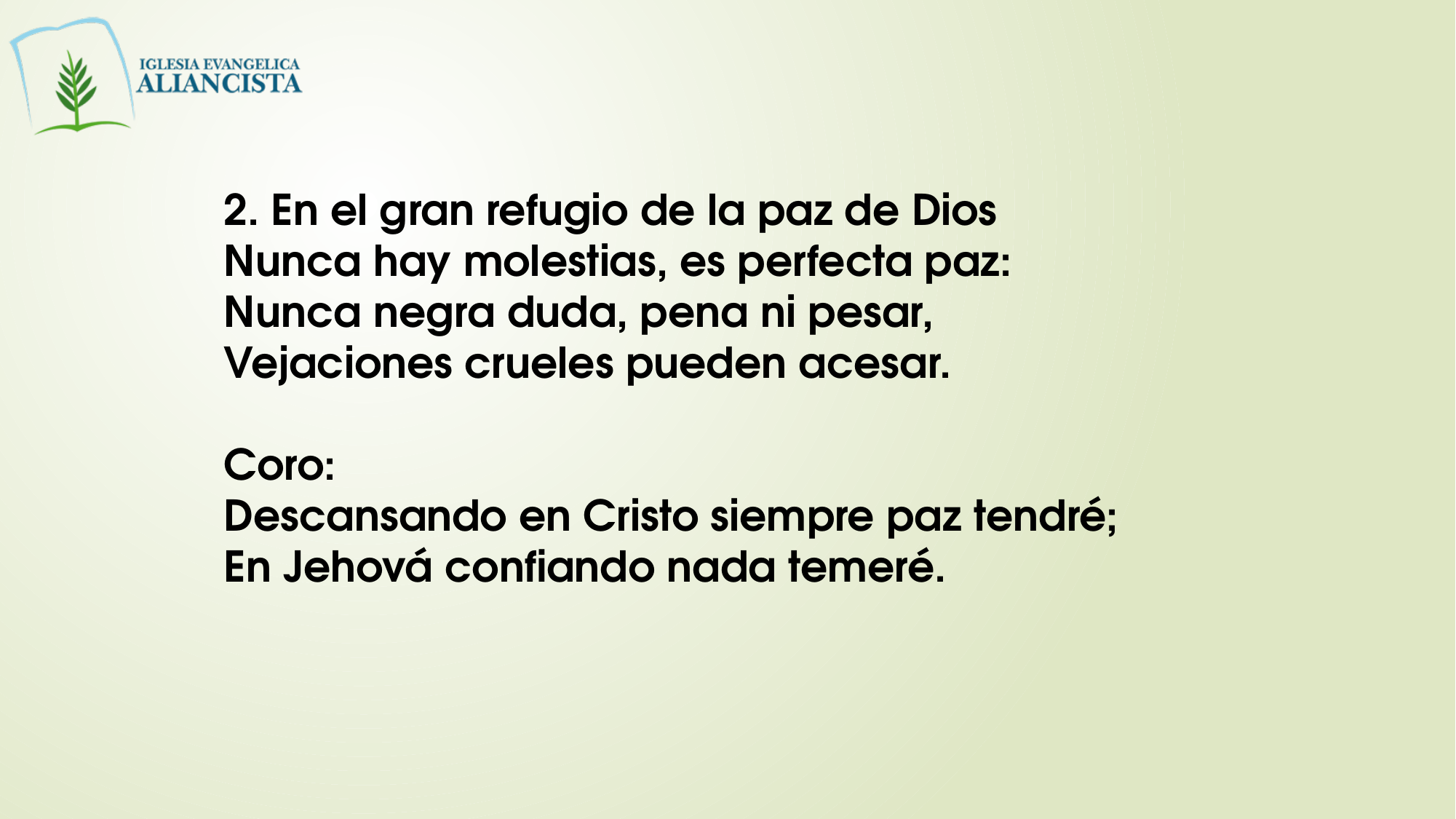

2. En el gran refugio de la paz de Dios
Nunca hay molestias, es perfecta paz:
Nunca negra duda, pena ni pesar,
Vejaciones crueles pueden acesar.

Coro:
Descansando en Cristo siempre paz tendré;
En Jehová confiando nada temeré.